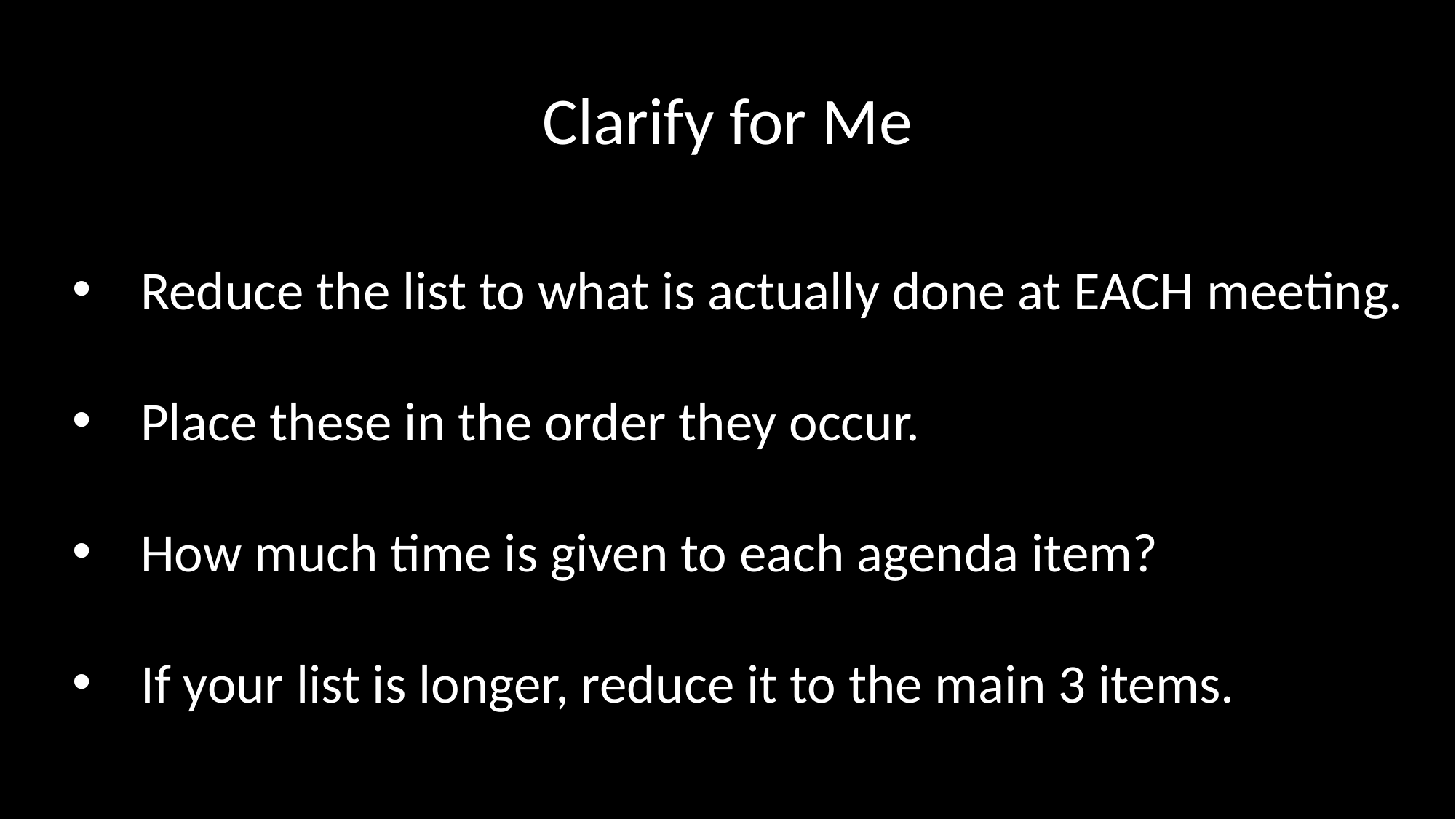

# Clarify for Me
Reduce the list to what is actually done at EACH meeting.
Place these in the order they occur.
How much time is given to each agenda item?
If your list is longer, reduce it to the main 3 items.